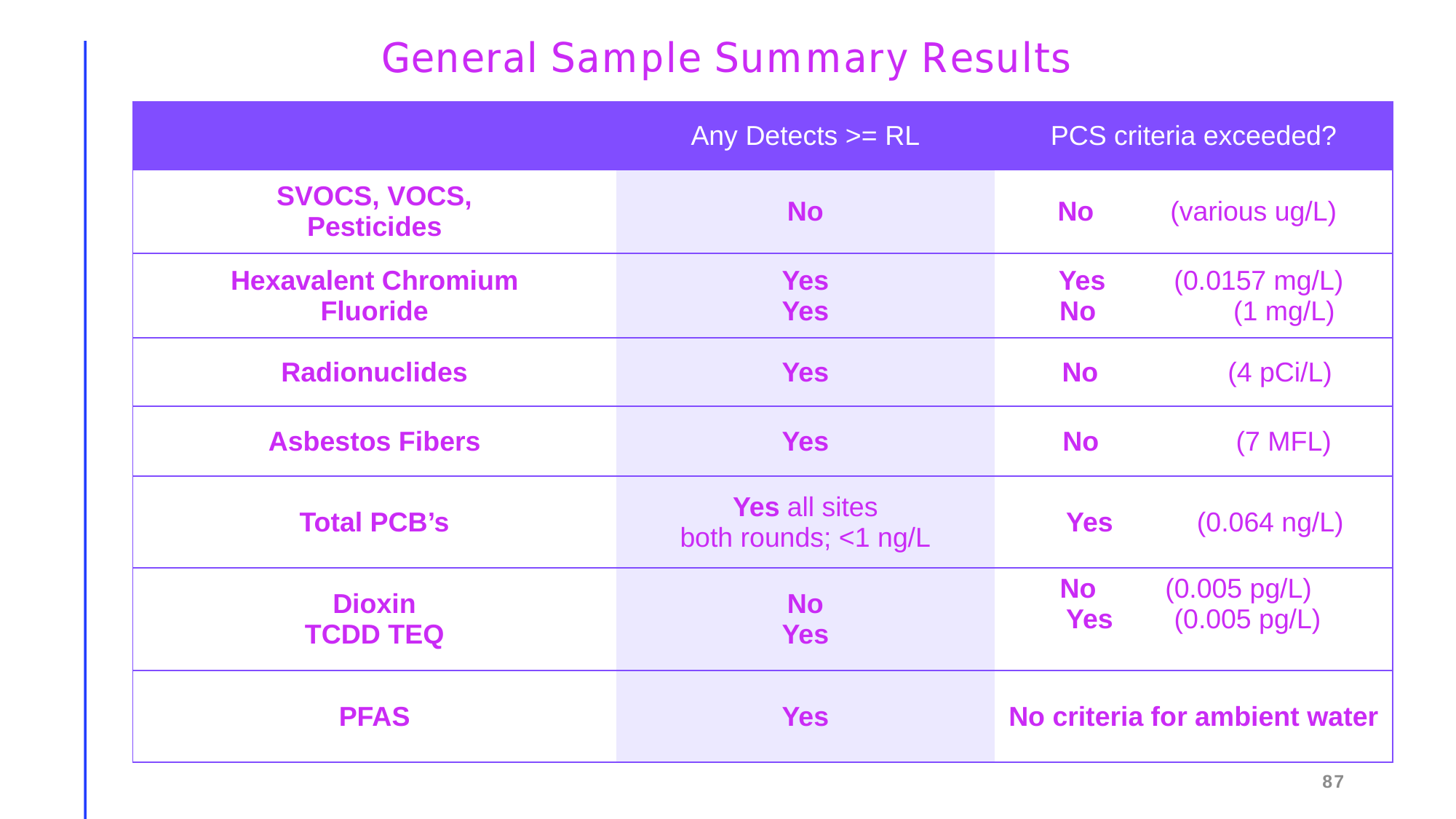

# General Sample Summary Results
|  | Any Detects >= RL | PCS criteria exceeded? |
| --- | --- | --- |
| SVOCS, VOCS, Pesticides | No | No (various ug/L) |
| Hexavalent Chromium Fluoride | Yes Yes | Yes (0.0157 mg/L) No (1 mg/L) |
| Radionuclides | Yes | No (4 pCi/L) |
| Asbestos Fibers | Yes | No (7 MFL) |
| Total PCB’s | Yes all sites both rounds; <1 ng/L | Yes (0.064 ng/L) |
| Dioxin TCDD TEQ | No Yes | No (0.005 pg/L) Yes (0.005 pg/L) |
| PFAS | Yes | No criteria for ambient water |
87